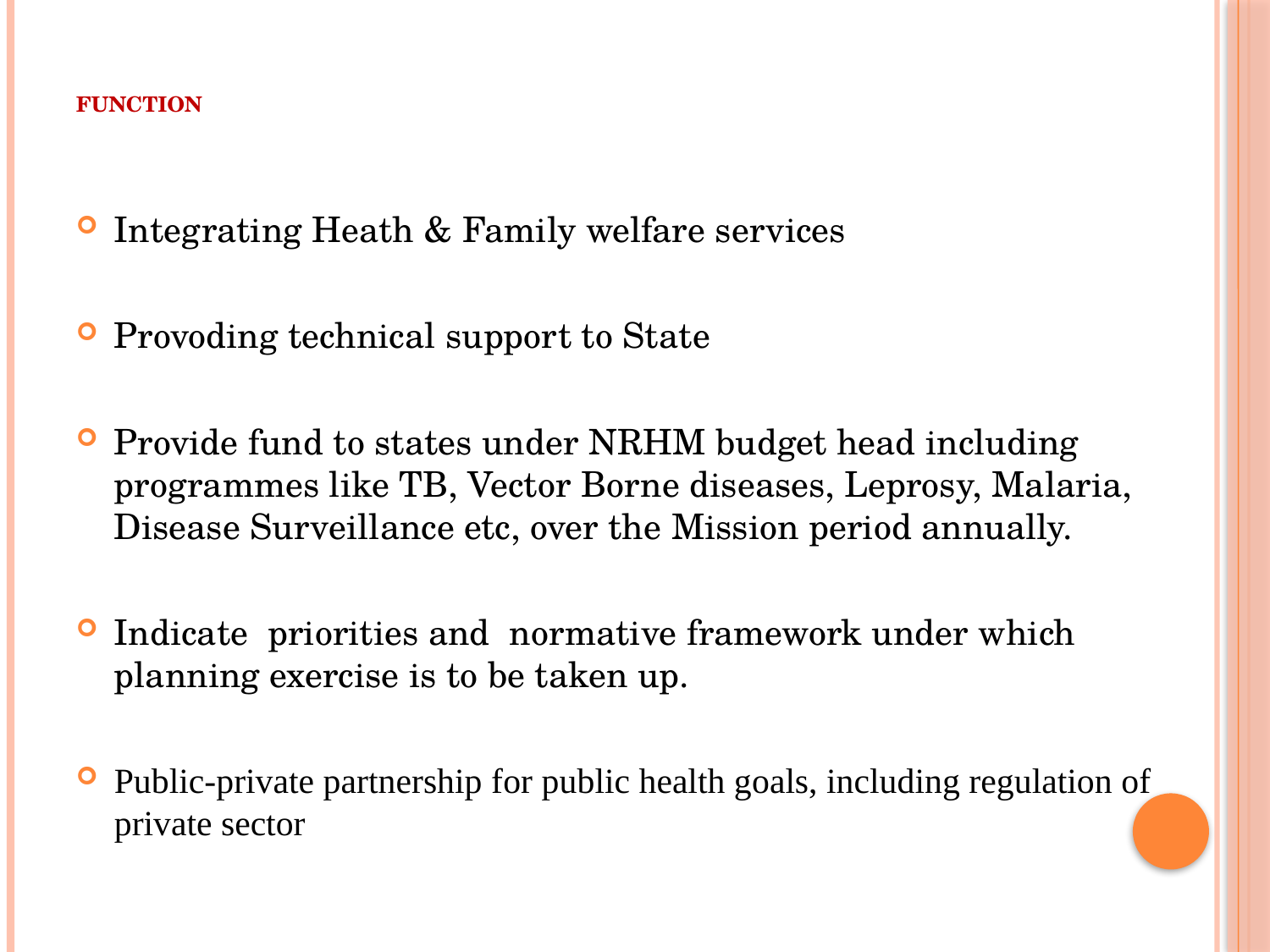

# Function

Integrating Heath & Family welfare services

Provoding technical support to State

Provide fund to states under NRHM budget head including programmes like TB, Vector Borne diseases, Leprosy, Malaria, Disease Surveillance etc, over the Mission period annually.

Indicate  priorities and  normative framework under which planning exercise is to be taken up.

Public-private partnership for public health goals, including regulation of private sector